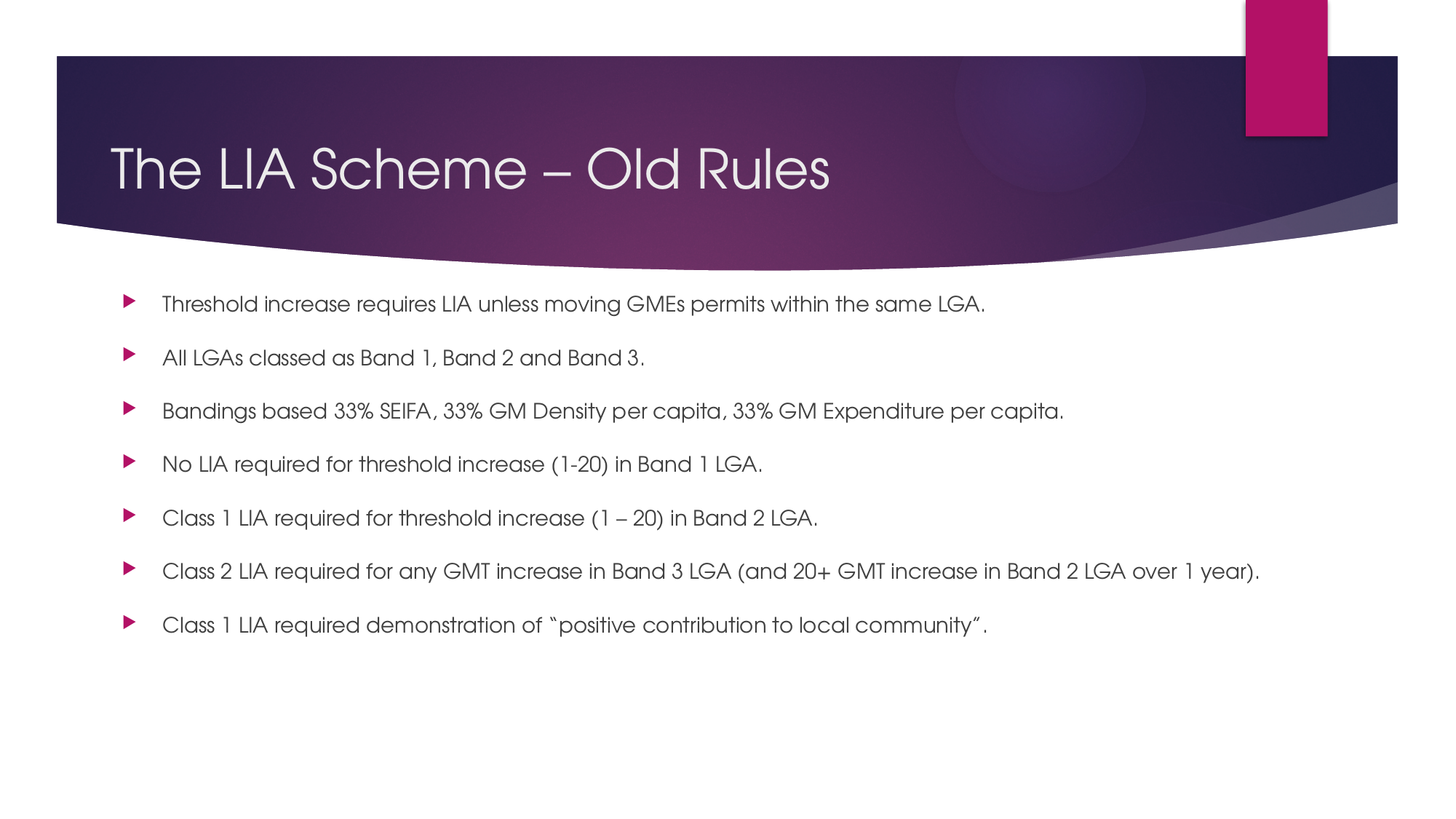

# The LIA Scheme – Old Rules
Threshold increase requires LIA unless moving GMEs permits within the same LGA.
All LGAs classed as Band 1, Band 2 and Band 3.
Bandings based 33% SEIFA, 33% GM Density per capita, 33% GM Expenditure per capita.
No LIA required for threshold increase (1-20) in Band 1 LGA.
Class 1 LIA required for threshold increase (1 – 20) in Band 2 LGA.
Class 2 LIA required for any GMT increase in Band 3 LGA (and 20+ GMT increase in Band 2 LGA over 1 year).
Class 1 LIA required demonstration of “positive contribution to local community”.